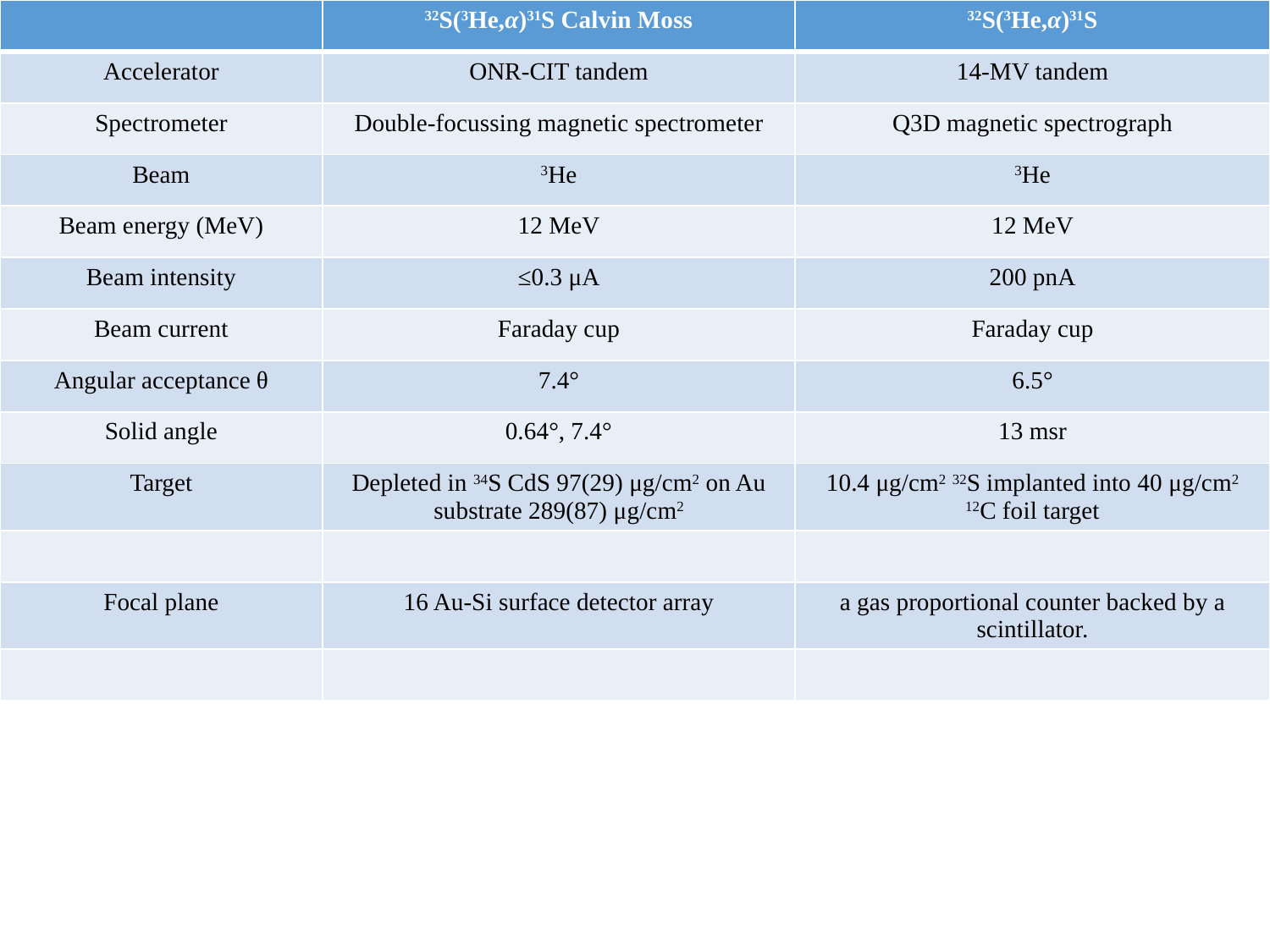

|  | 32S(3He,α)31S Calvin Moss | 32S(3He,α)31S |
| --- | --- | --- |
| Accelerator | ONR-CIT tandem | 14-MV tandem |
| Spectrometer | Double-focussing magnetic spectrometer | Q3D magnetic spectrograph |
| Beam | 3He | 3He |
| Beam energy (MeV) | 12 MeV | 12 MeV |
| Beam intensity | ≤0.3 μA | 200 pnA |
| Beam current | Faraday cup | Faraday cup |
| Angular acceptance θ | 7.4° | 6.5° |
| Solid angle | 0.64°, 7.4° | 13 msr |
| Target | Depleted in 34S CdS 97(29) μg/cm2 on Au substrate 289(87) μg/cm2 | 10.4 μg/cm2 32S implanted into 40 μg/cm2 12C foil target |
|  |  |  |
| Focal plane | 16 Au-Si surface detector array | a gas proportional counter backed by a scintillator. |
|  |  |  |